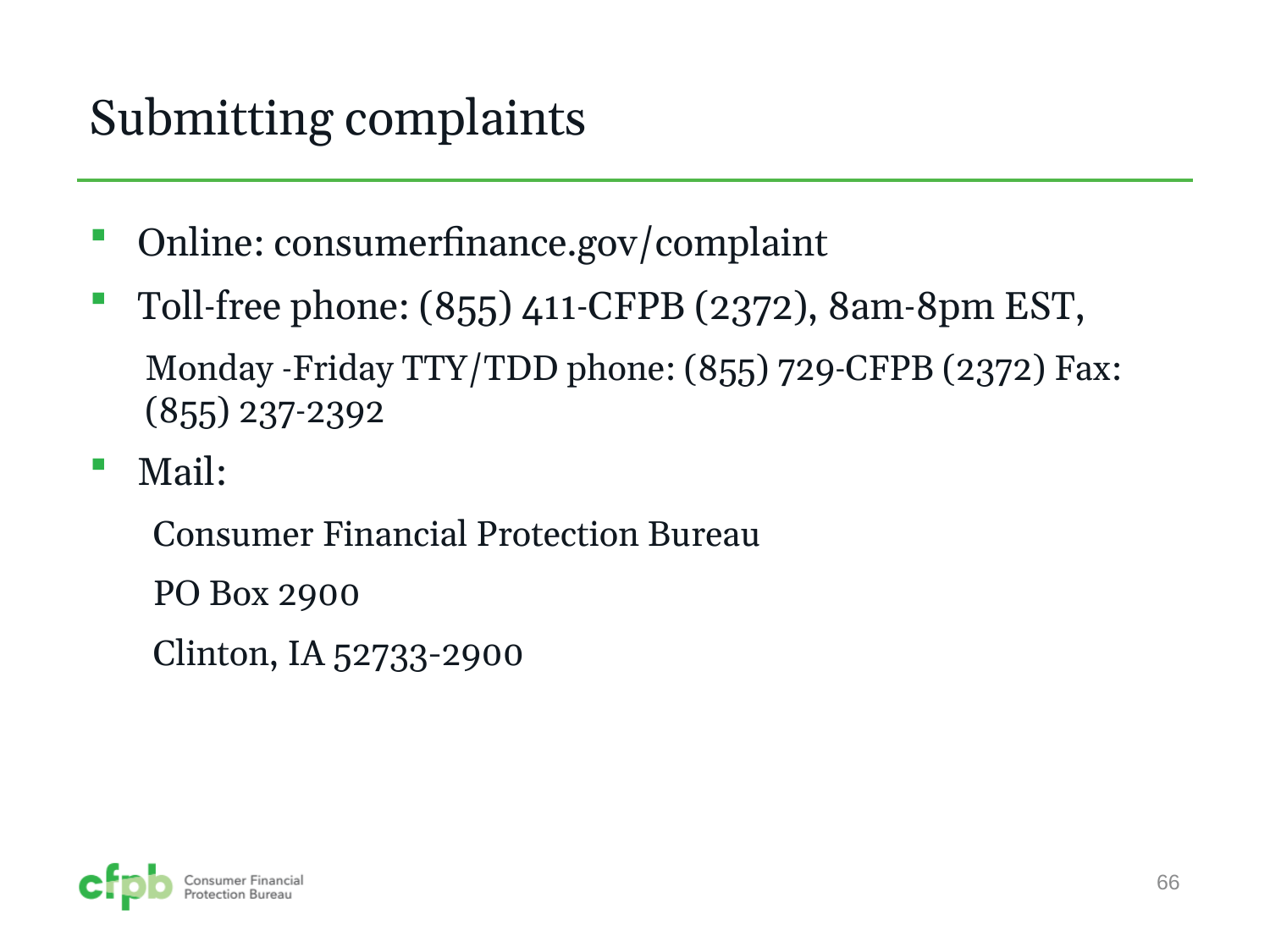

# Submitting complaints
Online: consumerfinance.gov/complaint
Toll‐free phone: (855) 411‐CFPB (2372), 8am‐8pm EST,
Monday ‐Friday TTY/TDD phone: (855) 729‐CFPB (2372) Fax: (855) 237‐2392
Mail:
Consumer Financial Protection Bureau
PO Box 2900
Clinton, IA 52733-2900
66